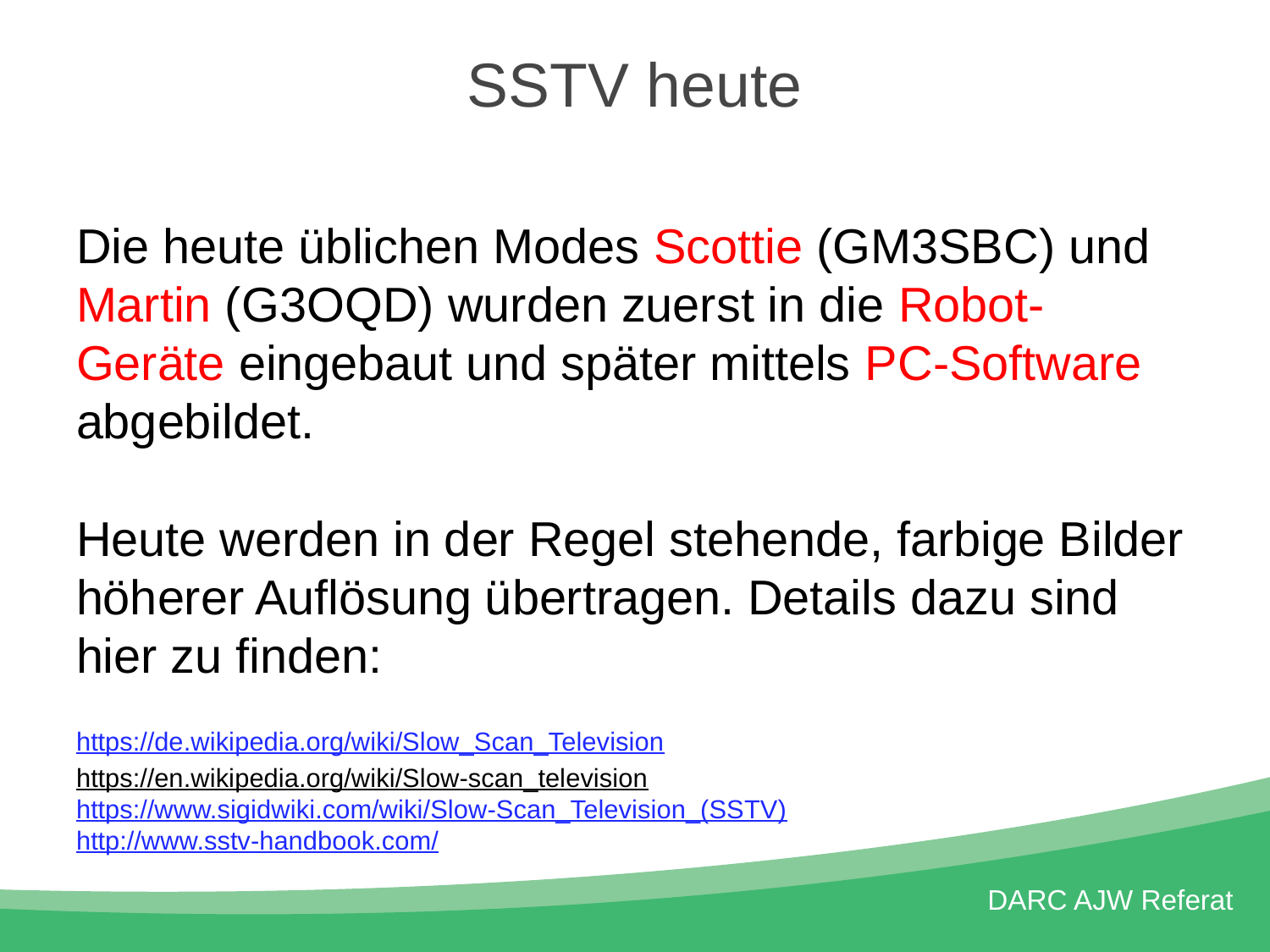

# SSTV heute
Die heute üblichen Modes Scottie (GM3SBC) und Martin (G3OQD) wurden zuerst in die Robot-Geräte eingebaut und später mittels PC-Software abgebildet.
Heute werden in der Regel stehende, farbige Bilder höherer Auflösung übertragen. Details dazu sind hier zu finden:
https://de.wikipedia.org/wiki/Slow_Scan_Television
https://en.wikipedia.org/wiki/Slow-scan_television
https://www.sigidwiki.com/wiki/Slow-Scan_Television_(SSTV)
http://www.sstv-handbook.com/